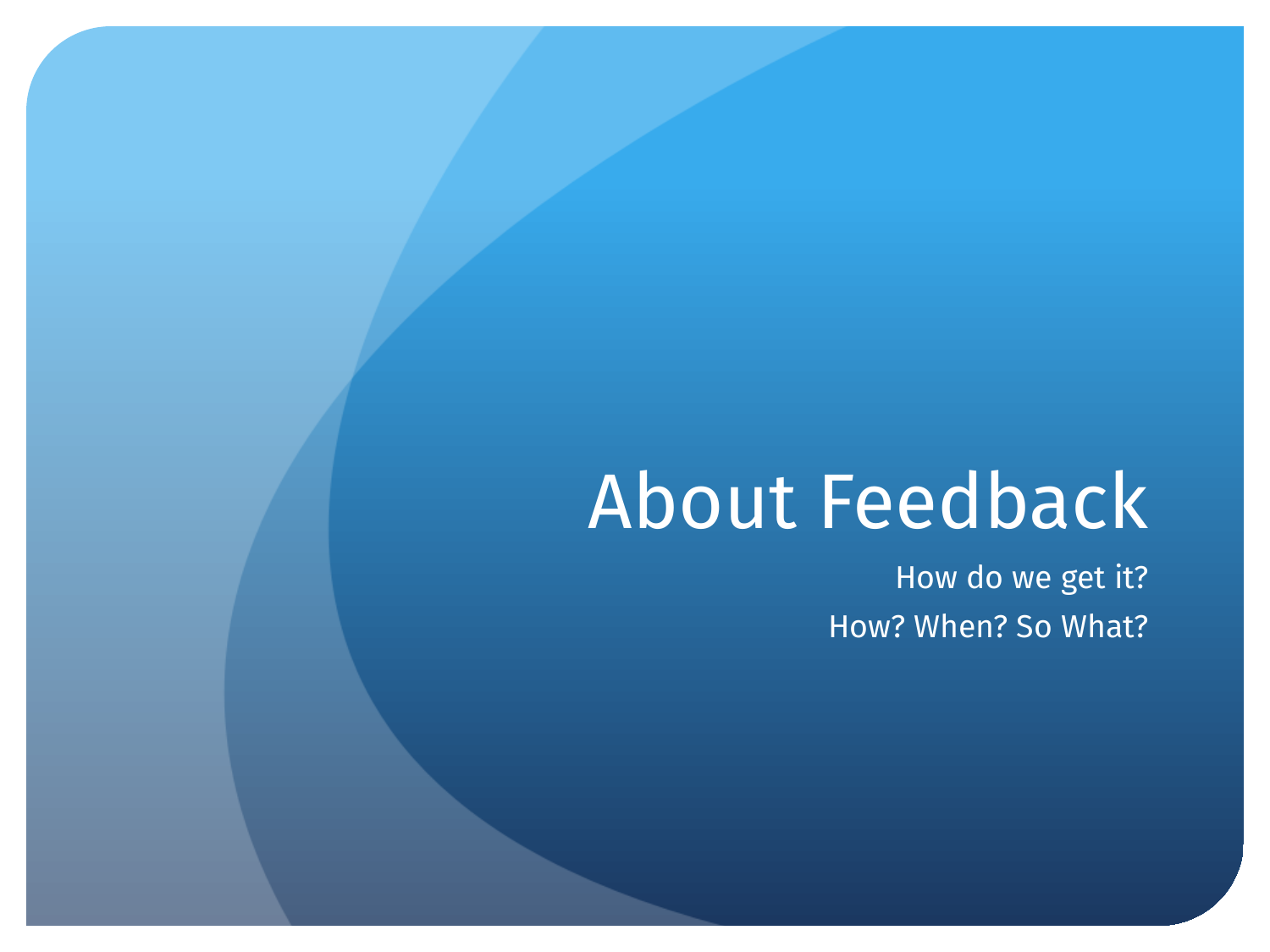

# About Feedback
How do we get it?
How? When? So What?